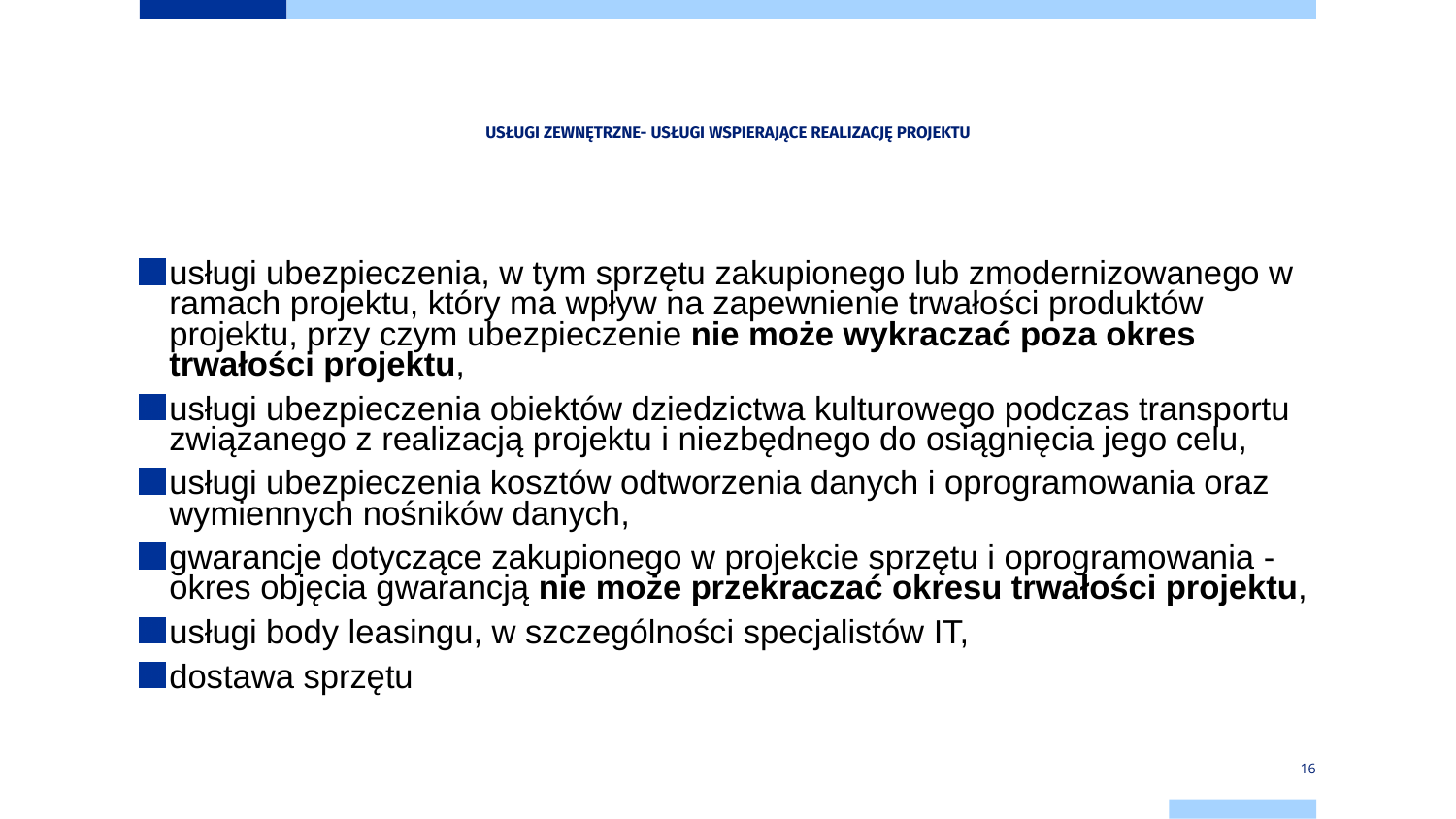

# USŁUGI ZEWNĘTRZNE- USŁUGI WSPIERAJĄCE REALIZACJĘ PROJEKTU

usługi ubezpieczenia, w tym sprzętu zakupionego lub zmodernizowanego w ramach projektu, który ma wpływ na zapewnienie trwałości produktów projektu, przy czym ubezpieczenie nie może wykraczać poza okres trwałości projektu,
usługi ubezpieczenia obiektów dziedzictwa kulturowego podczas transportu związanego z realizacją projektu i niezbędnego do osiągnięcia jego celu,
usługi ubezpieczenia kosztów odtworzenia danych i oprogramowania oraz wymiennych nośników danych,
gwarancje dotyczące zakupionego w projekcie sprzętu i oprogramowania - okres objęcia gwarancją nie może przekraczać okresu trwałości projektu,
usługi body leasingu, w szczególności specjalistów IT,
dostawa sprzętu

16